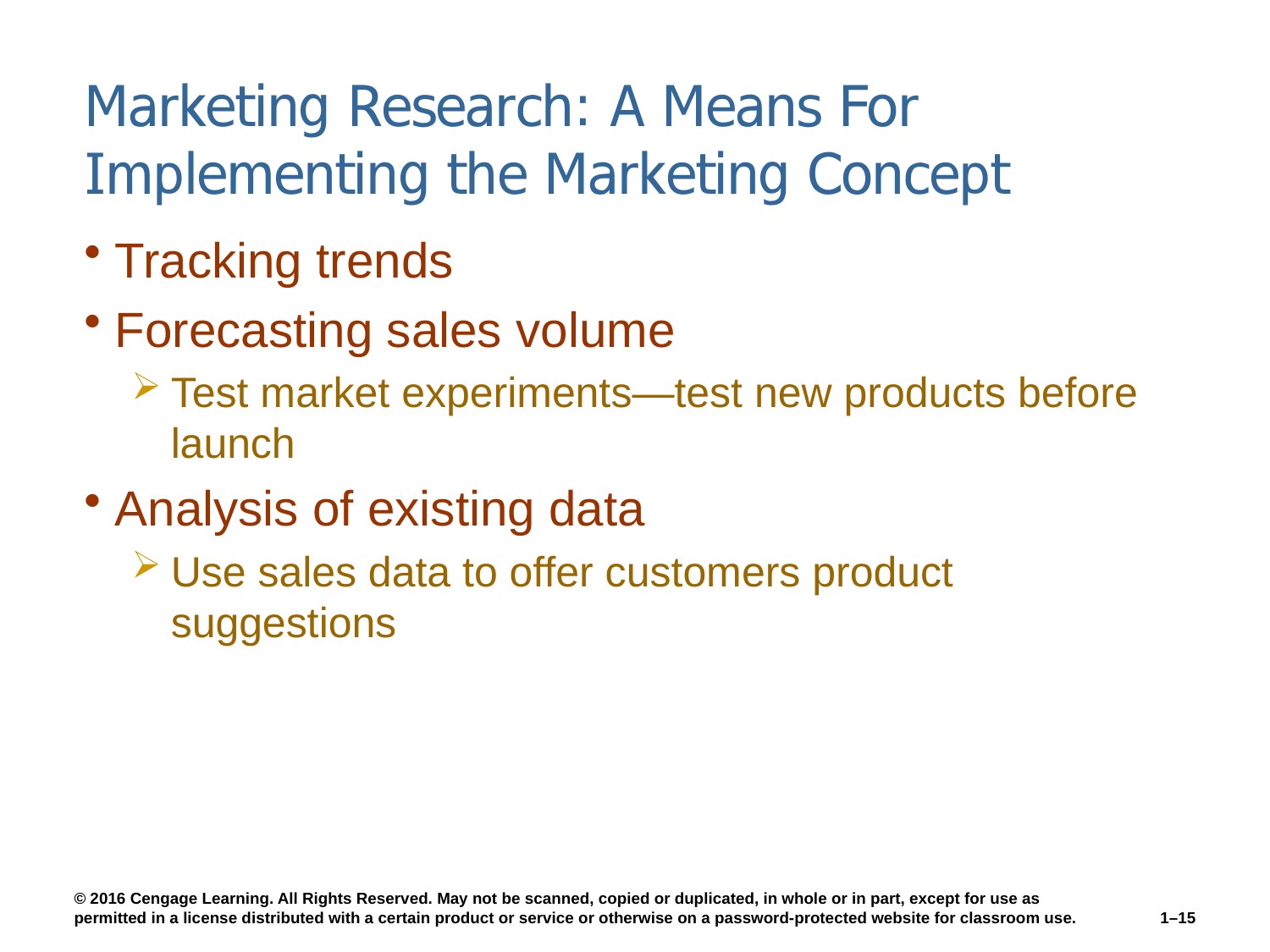

# Marketing Research: A Means For Implementing the Marketing Concept
Tracking trends
Forecasting sales volume
Test market experiments—test new products before launch
Analysis of existing data
Use sales data to offer customers product suggestions
1–15
© 2016 Cengage Learning. All Rights Reserved. May not be scanned, copied or duplicated, in whole or in part, except for use as permitted in a license distributed with a certain product or service or otherwise on a password-protected website for classroom use.